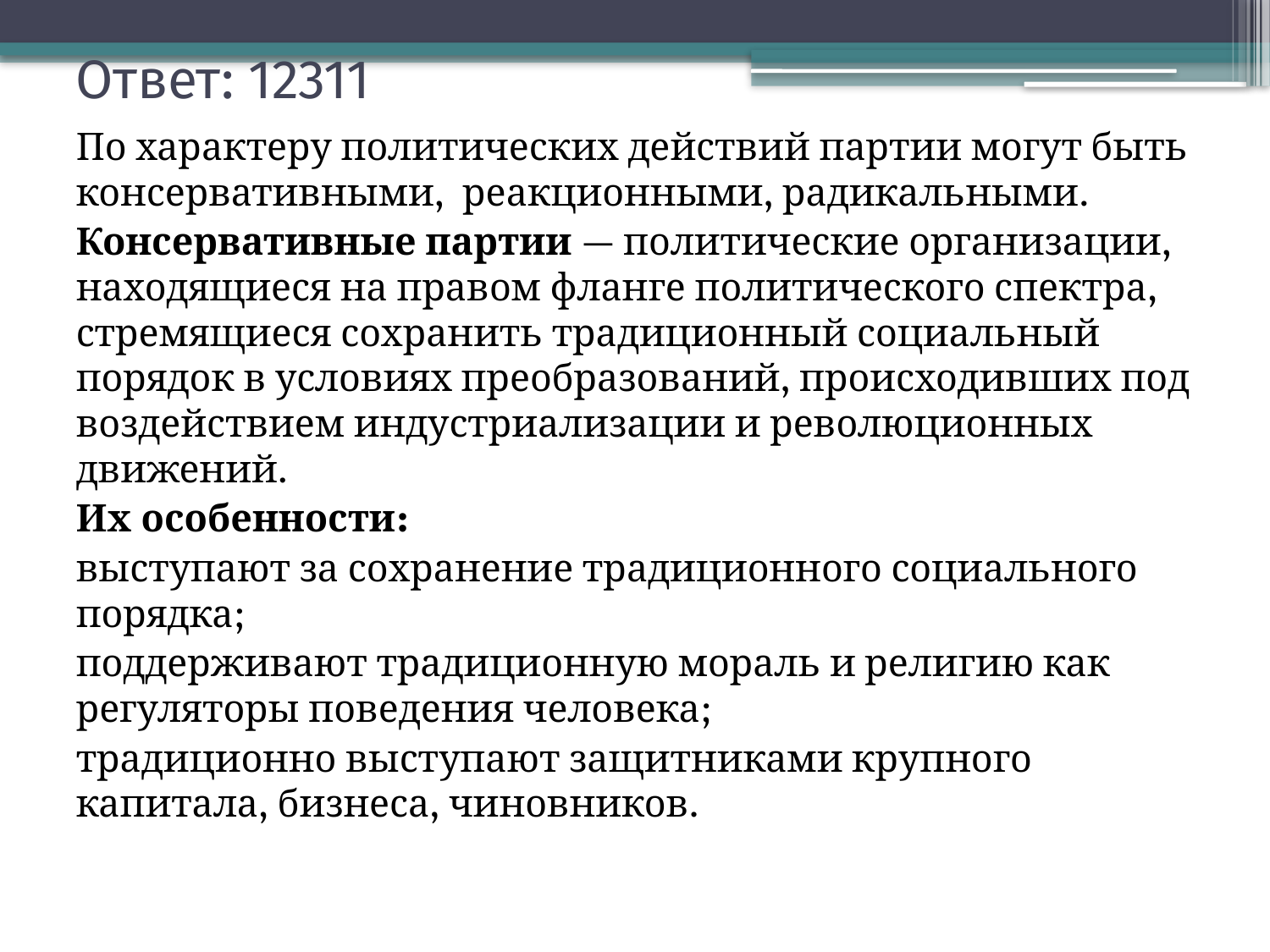

# Ответ: 12311
По характеру политических действий партии могут быть консервативными,  реакционными, радикальными.
Консервативные партии — политические организации, находящиеся на правом фланге политического спектра, стремящиеся сохранить традиционный социальный порядок в условиях преобразований, происходивших под воздействием индустриализации и революционных движений.
Их особенности:
выступают за сохранение традиционного социального порядка;
поддерживают традиционную мораль и религию как регуляторы поведения человека;
традиционно выступают защитниками крупного капитала, бизнеса, чиновников.